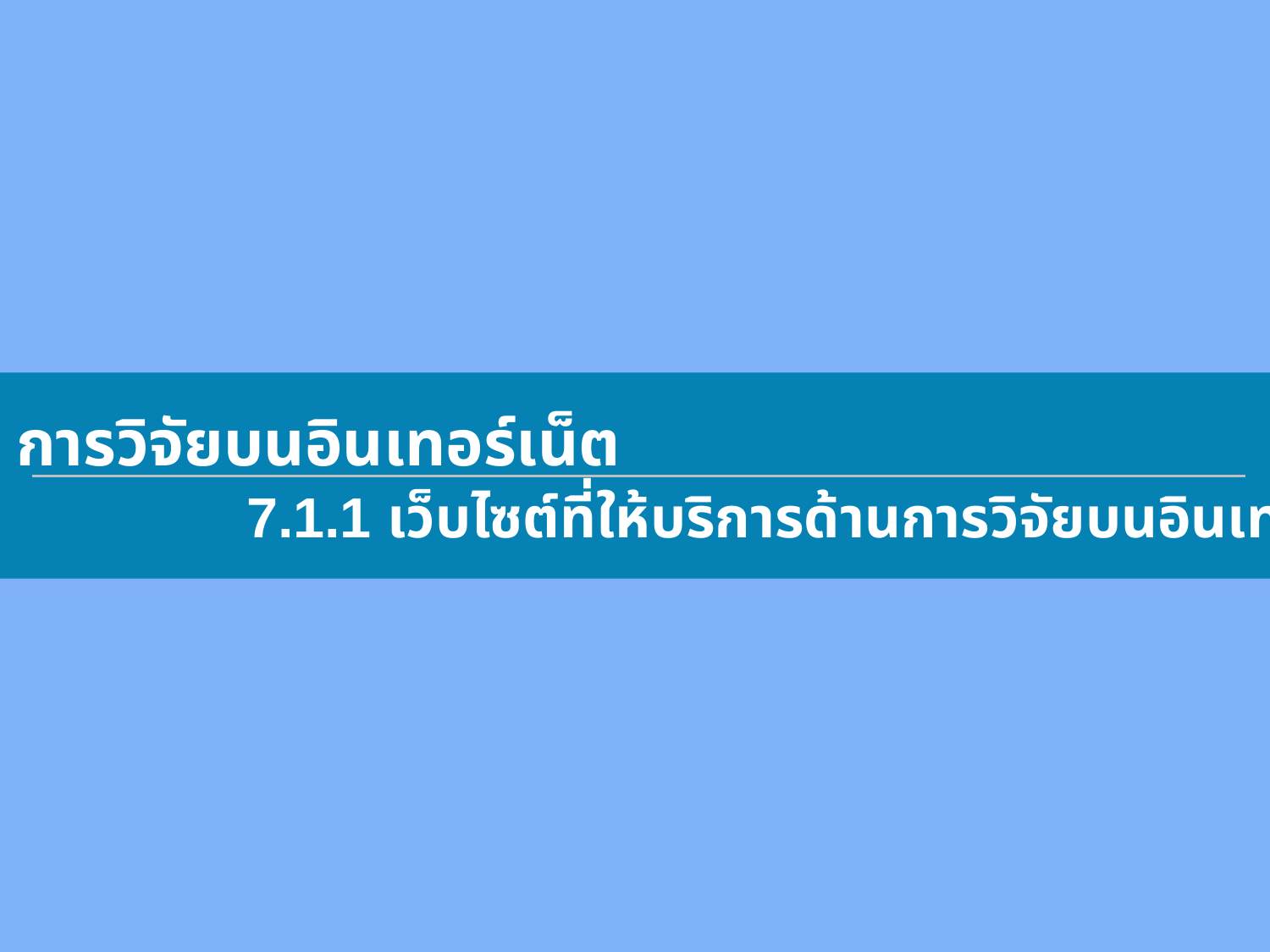

7.1 การวิจัยบนอินเทอร์เน็ต
7.1.1 เว็บไซต์ที่ให้บริการด้านการวิจัยบนอินเทอร์เน็ต